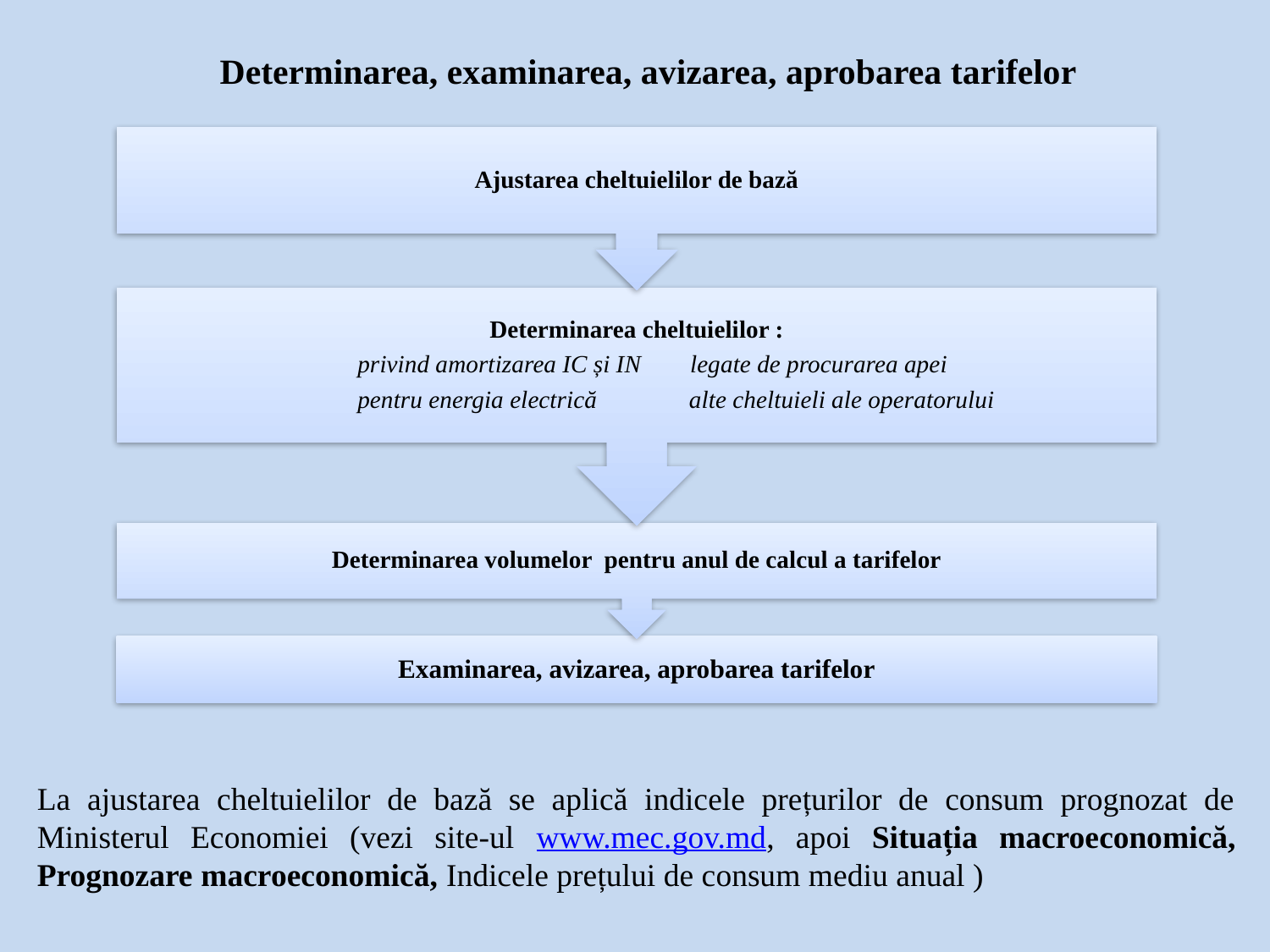

Determinarea, examinarea, avizarea, aprobarea tarifelor
Examinarea, avizarea, aprobarea tarifelor
Determinarea volumelor  pentru anul de calcul a tarifelor
Determinarea cheltuielilor :
                                     privind amortizarea IC și IN        legate de procurarea apei
                                     pentru energia electrică               alte cheltuieli ale operatorului
Ajustarea cheltuielilor de bază
La ajustarea cheltuielilor de bază se aplică indicele prețurilor de consum prognozat de Ministerul Economiei (vezi site-ul www.mec.gov.md, apoi Situația macroeconomică, Prognozare macroeconomică, Indicele prețului de consum mediu anual )